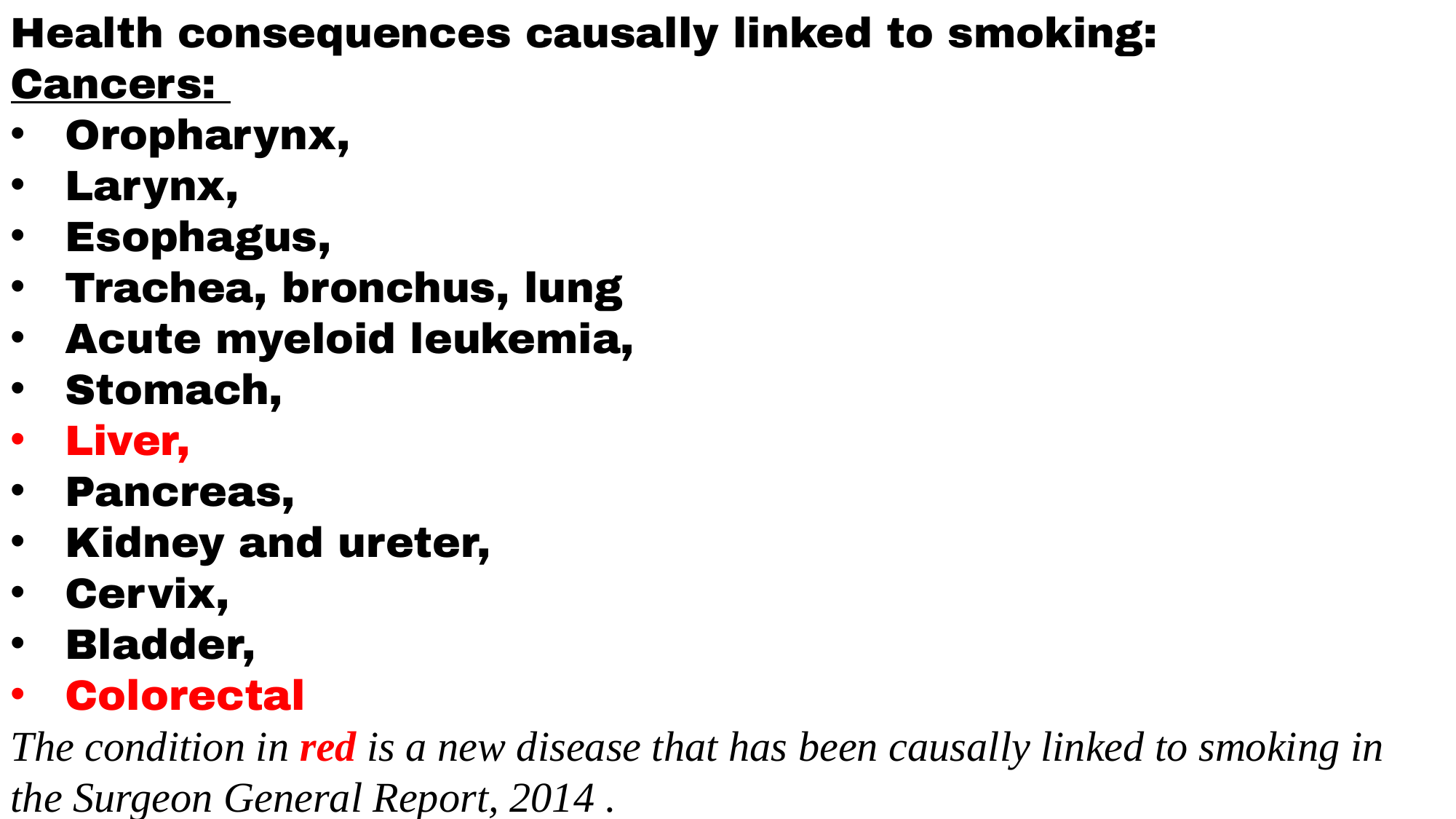

Health consequences causally linked to smoking:
Cancers:
Oropharynx,
Larynx,
Esophagus,
Trachea, bronchus, lung
Acute myeloid leukemia,
Stomach,
Liver,
Pancreas,
Kidney and ureter,
Cervix,
Bladder,
Colorectal
The condition in red is a new disease that has been causally linked to smoking in the Surgeon General Report, 2014 .